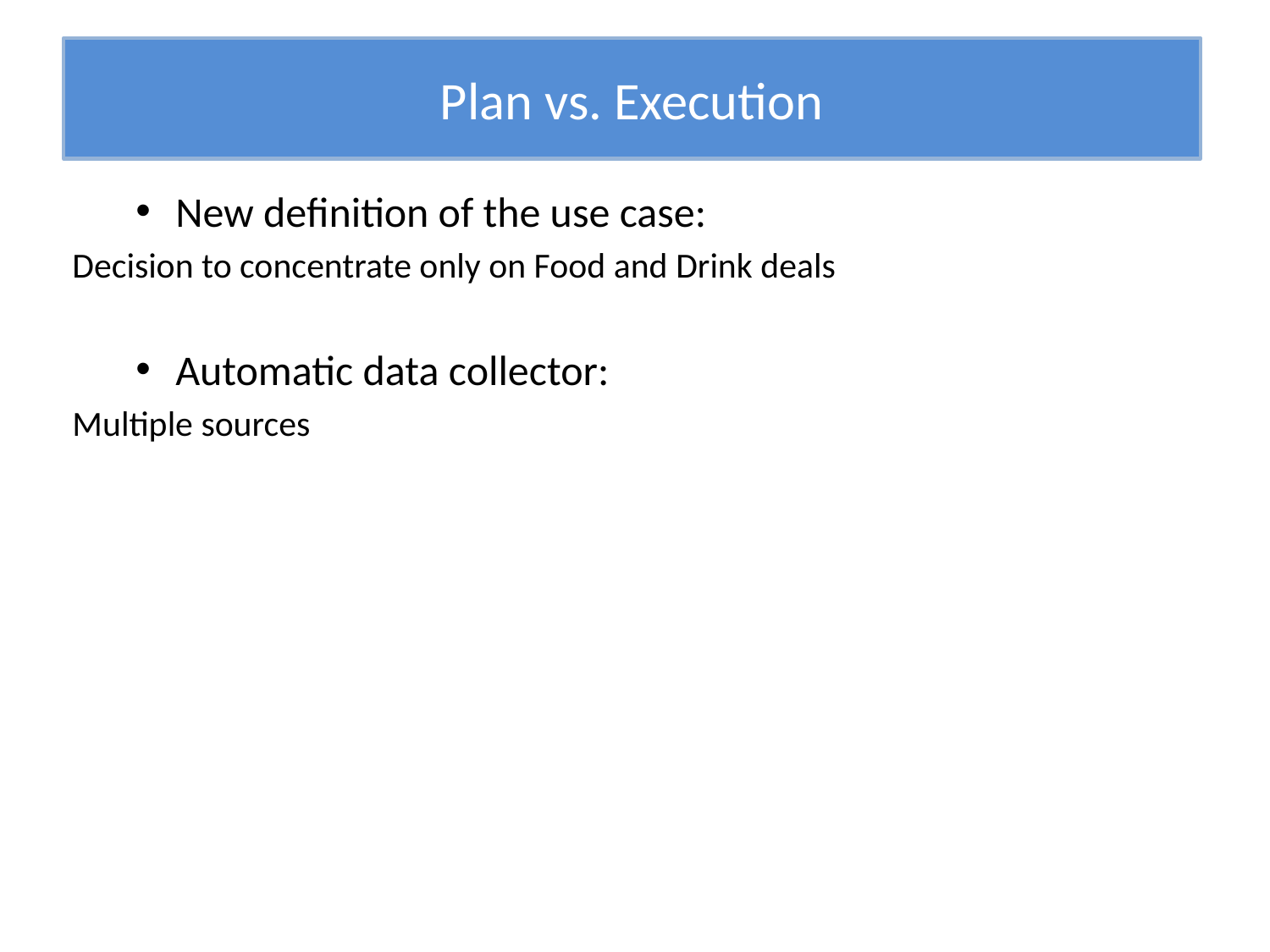

# Plan vs. Execution
New definition of the use case:
Decision to concentrate only on Food and Drink deals

Automatic data collector:
	Multiple sources